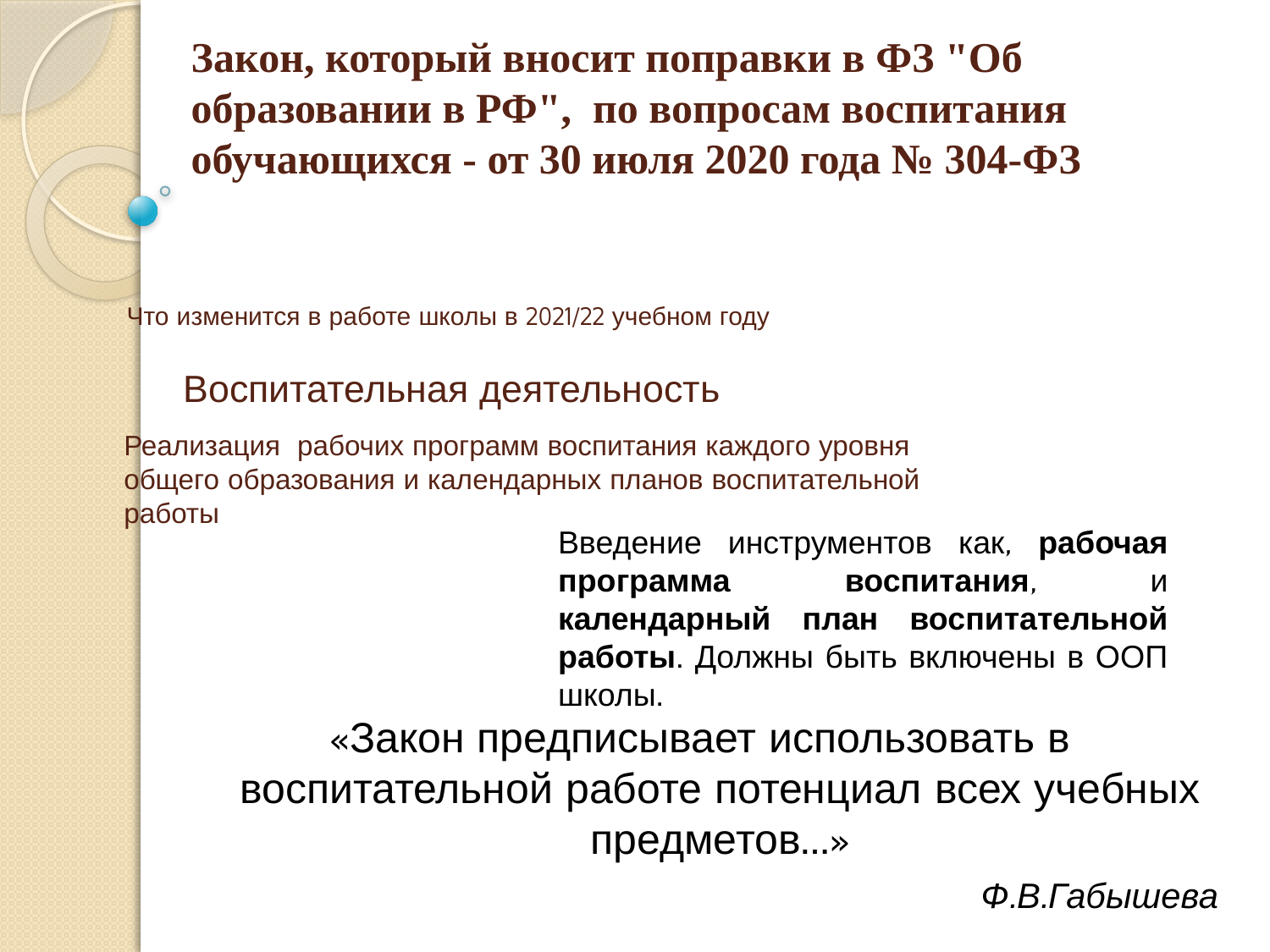

Закон, который вносит поправки в ФЗ "Об образовании в РФ",  по вопросам воспитания обучающихся - от 30 июля 2020 года № 304-ФЗ

# Что изменится в работе школы в 2021/22 учебном году
Воспитательная деятельность
Реализация  рабочих программ воспитания каждого уровня
общего образования и календарных планов воспитательной
работы
Введение инструментов как, рабочая программа воспитания, и календарный план воспитательной работы. Должны быть включены в ООП школы.
«Закон предписывает использовать в воспитательной работе потенциал всех учебных предметов…»
Ф.В.Габышева